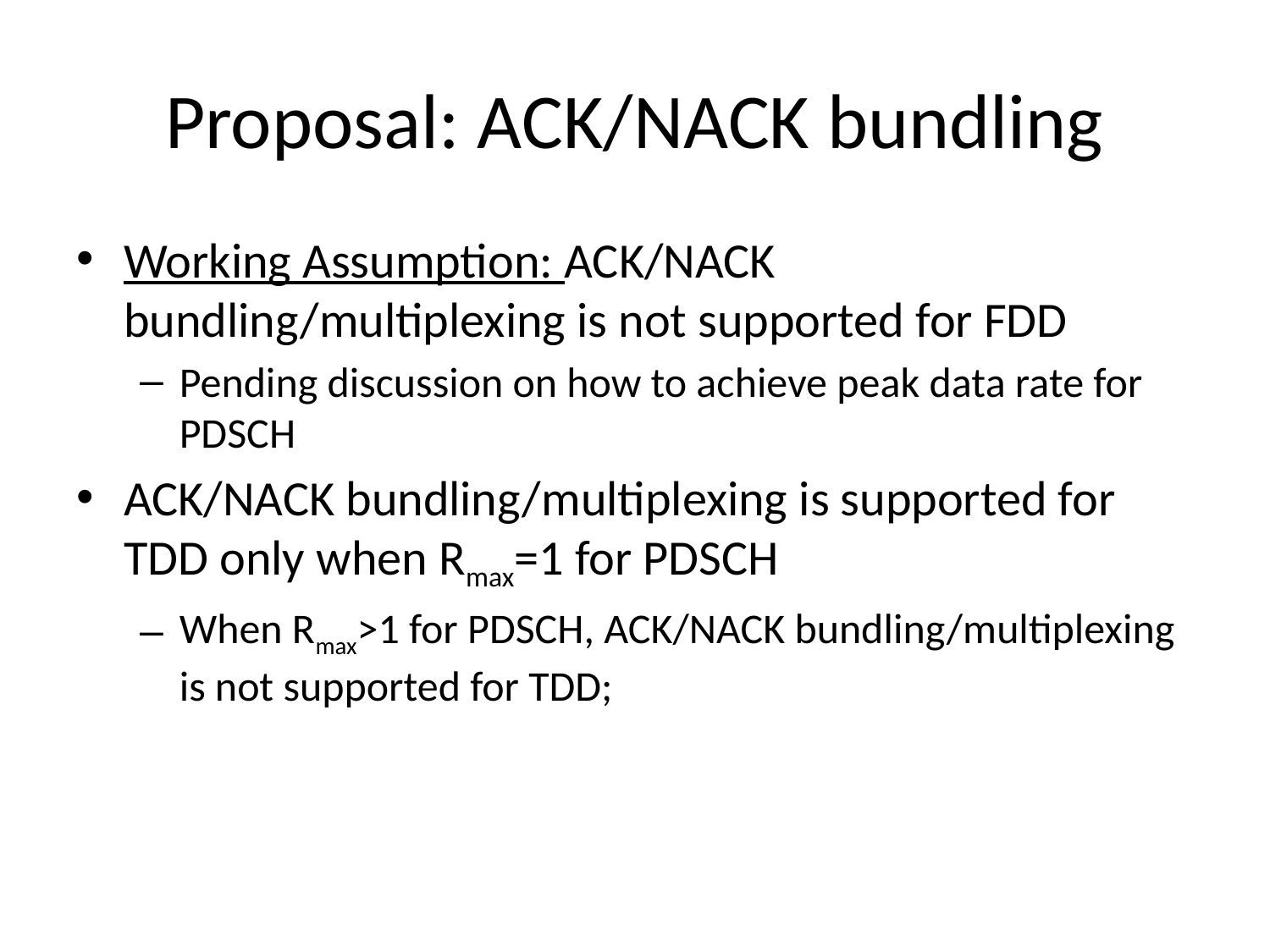

# Proposal: ACK/NACK bundling
Working Assumption: ACK/NACK bundling/multiplexing is not supported for FDD
Pending discussion on how to achieve peak data rate for PDSCH
ACK/NACK bundling/multiplexing is supported for TDD only when Rmax=1 for PDSCH
When Rmax>1 for PDSCH, ACK/NACK bundling/multiplexing is not supported for TDD;